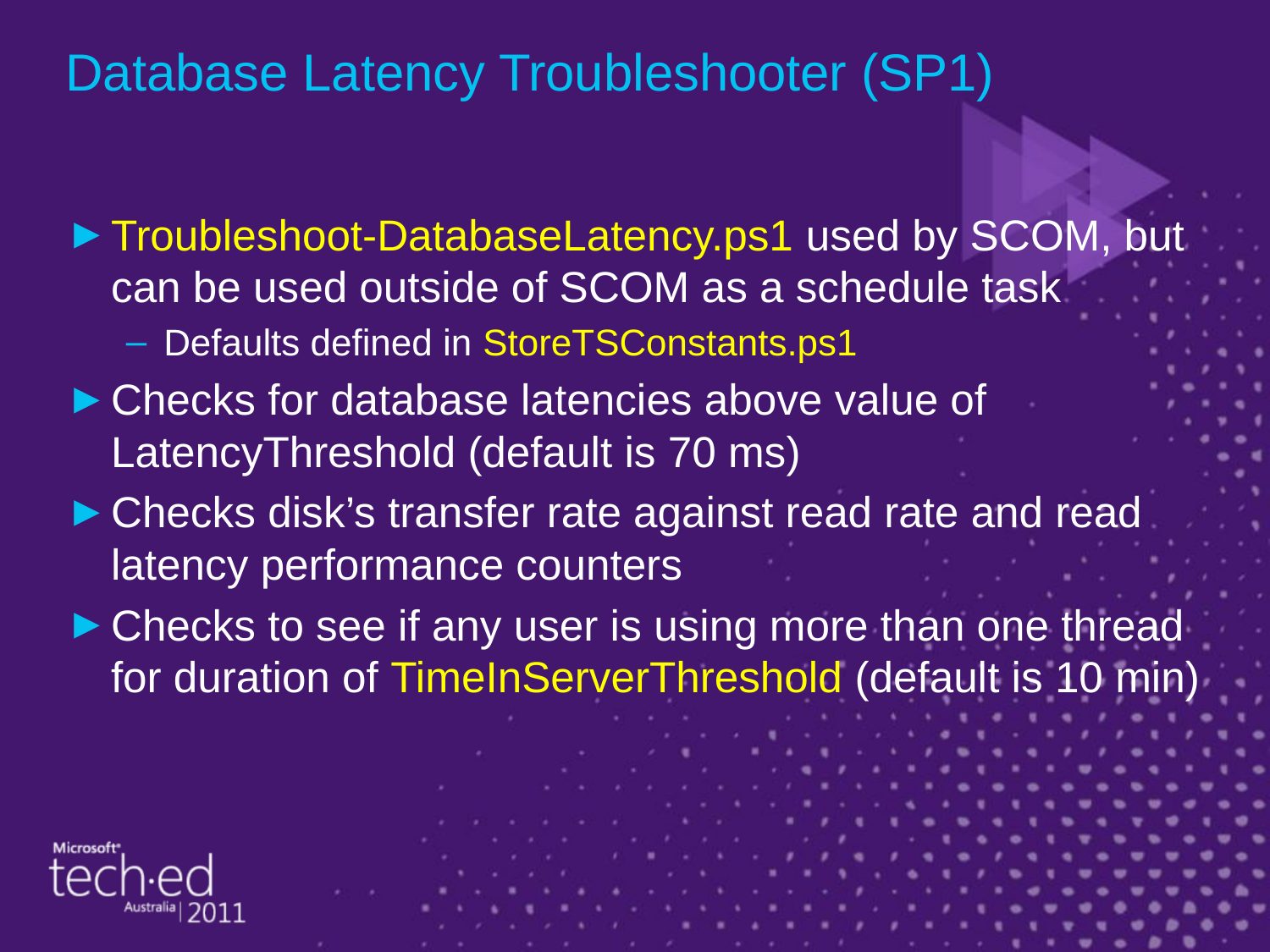

# Database Latency Troubleshooter (SP1)
Troubleshoot-DatabaseLatency.ps1 used by SCOM, but can be used outside of SCOM as a schedule task
Defaults defined in StoreTSConstants.ps1
Checks for database latencies above value of LatencyThreshold (default is 70 ms)
Checks disk’s transfer rate against read rate and read latency performance counters
Checks to see if any user is using more than one thread for duration of TimeInServerThreshold (default is 10 min)